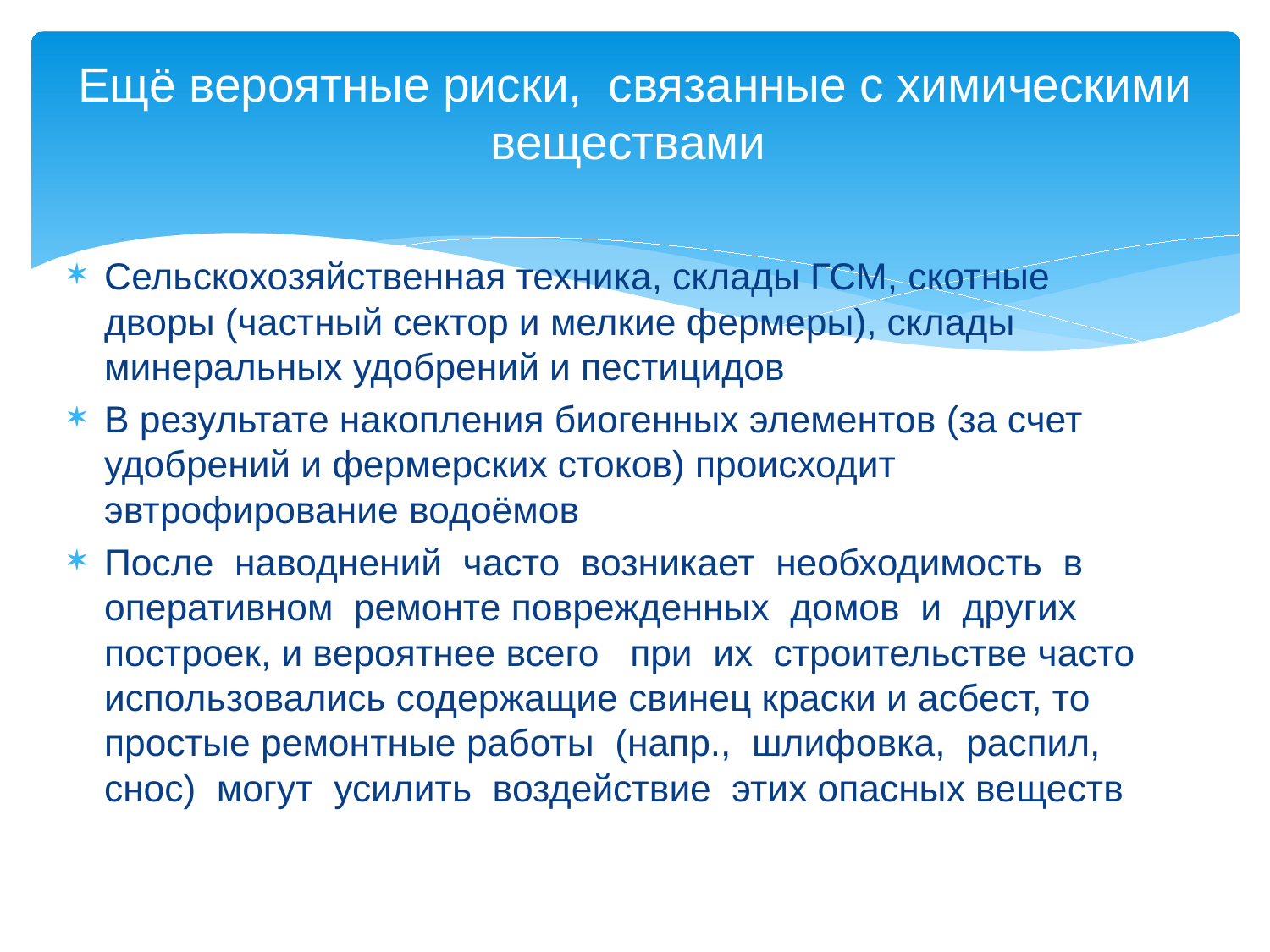

# Ещё вероятные риски,  связанные с химическими веществами
Сельскохозяйственная техника, склады ГСМ, скотные дворы (частный сектор и мелкие фермеры), склады минеральных удобрений и пестицидов
В результате накопления биогенных элементов (за счет удобрений и фермерских стоков) происходит эвтрофирование водоёмов
После  наводнений  часто  возникает  необходимость  в  оперативном  ремонте поврежденных  домов  и  других  построек, и вероятнее всего   при  их  строительстве часто использовались содержащие свинец краски и асбест, то простые ремонтные работы  (напр.,  шлифовка,  распил,  снос)  могут  усилить  воздействие  этих опасных веществ